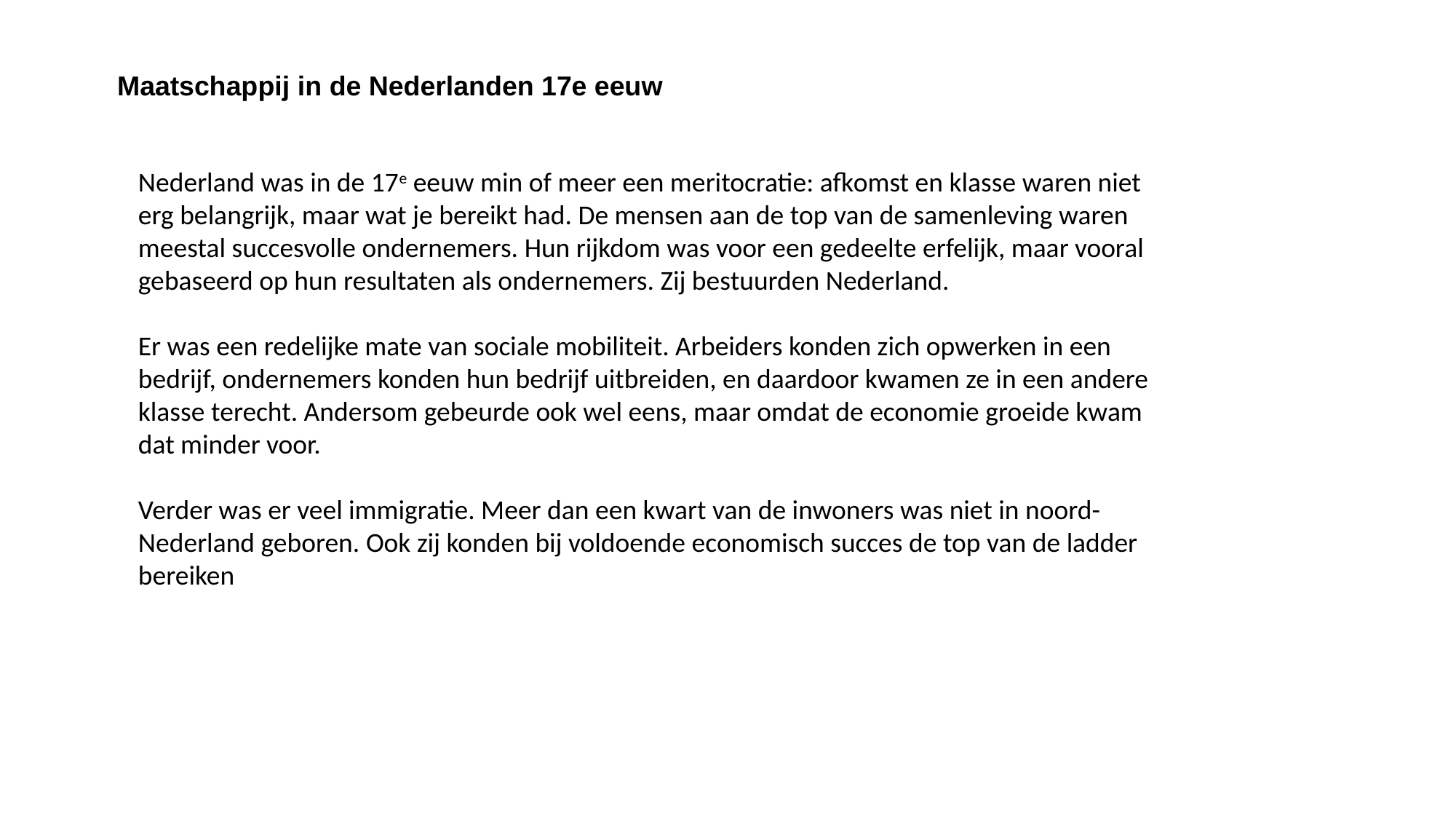

Maatschappij in de Nederlanden 17e eeuw
Nederland was in de 17e eeuw min of meer een meritocratie: afkomst en klasse waren niet erg belangrijk, maar wat je bereikt had. De mensen aan de top van de samenleving waren meestal succesvolle ondernemers. Hun rijkdom was voor een gedeelte erfelijk, maar vooral gebaseerd op hun resultaten als ondernemers. Zij bestuurden Nederland.

Er was een redelijke mate van sociale mobiliteit. Arbeiders konden zich opwerken in een bedrijf, ondernemers konden hun bedrijf uitbreiden, en daardoor kwamen ze in een andere klasse terecht. Andersom gebeurde ook wel eens, maar omdat de economie groeide kwam dat minder voor.

Verder was er veel immigratie. Meer dan een kwart van de inwoners was niet in noord-Nederland geboren. Ook zij konden bij voldoende economisch succes de top van de ladder bereiken